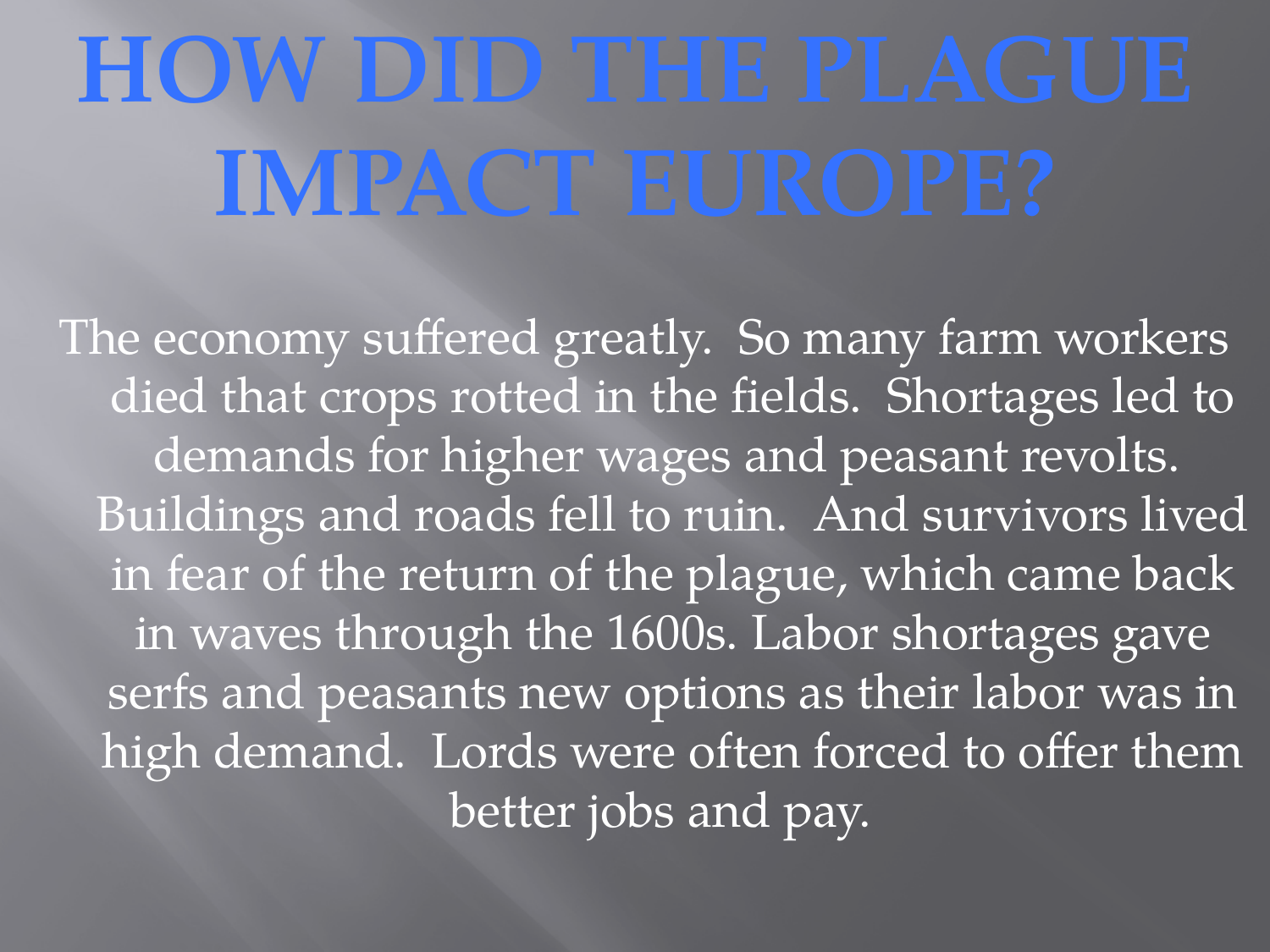

How did the plague impact Europe?
The economy suffered greatly.  So many farm workers died that crops rotted in the fields.  Shortages led to demands for higher wages and peasant revolts.  Buildings and roads fell to ruin.  And survivors lived in fear of the return of the plague, which came back in waves through the 1600s. Labor shortages gave serfs and peasants new options as their labor was in high demand.  Lords were often forced to offer them better jobs and pay.